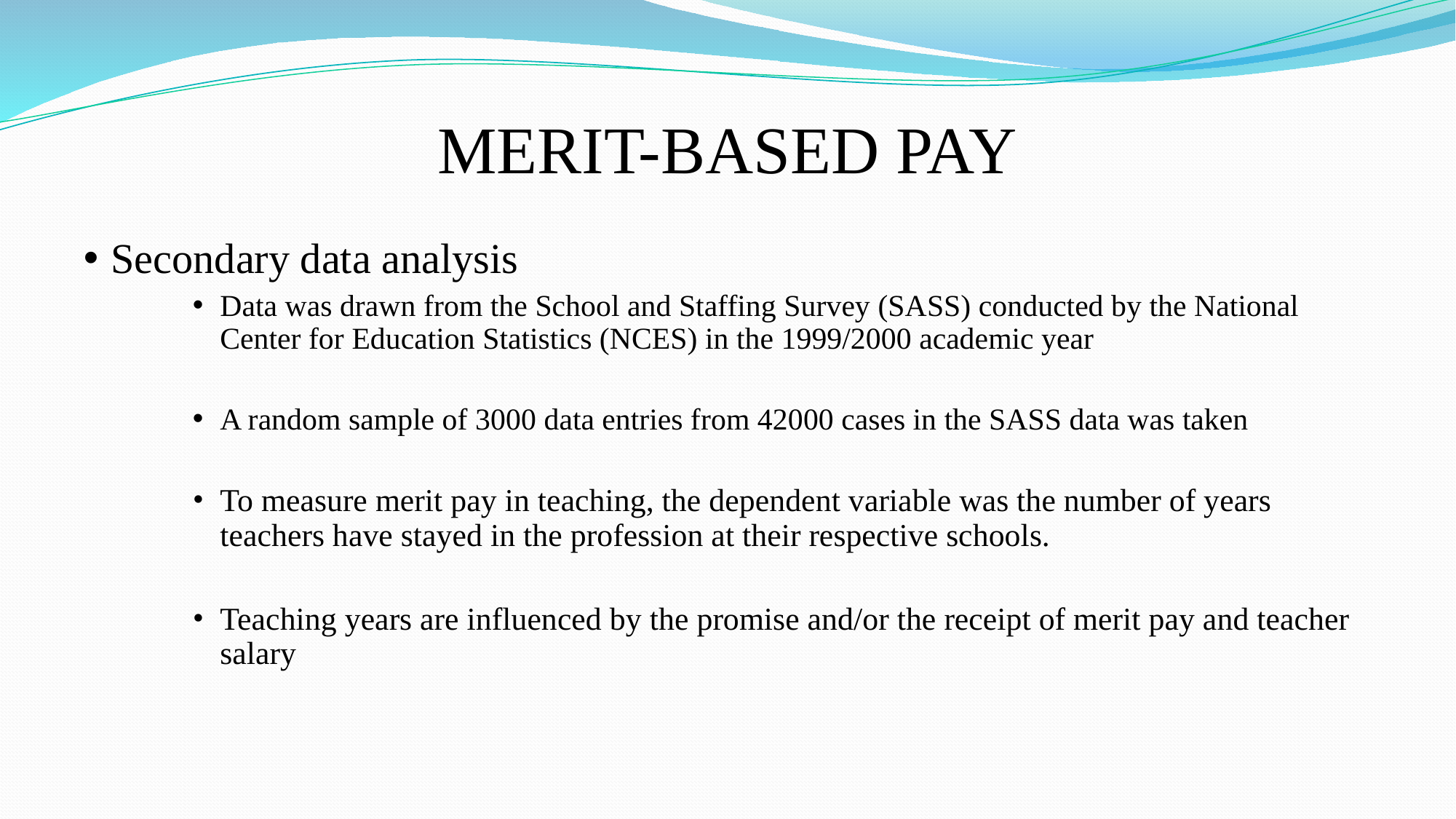

# MERIT-BASED PAY
Secondary data analysis
Data was drawn from the School and Staffing Survey (SASS) conducted by the National Center for Education Statistics (NCES) in the 1999/2000 academic year

A random sample of 3000 data entries from 42000 cases in the SASS data was taken

To measure merit pay in teaching, the dependent variable was the number of years teachers have stayed in the profession at their respective schools.

Teaching years are influenced by the promise and/or the receipt of merit pay and teacher salary